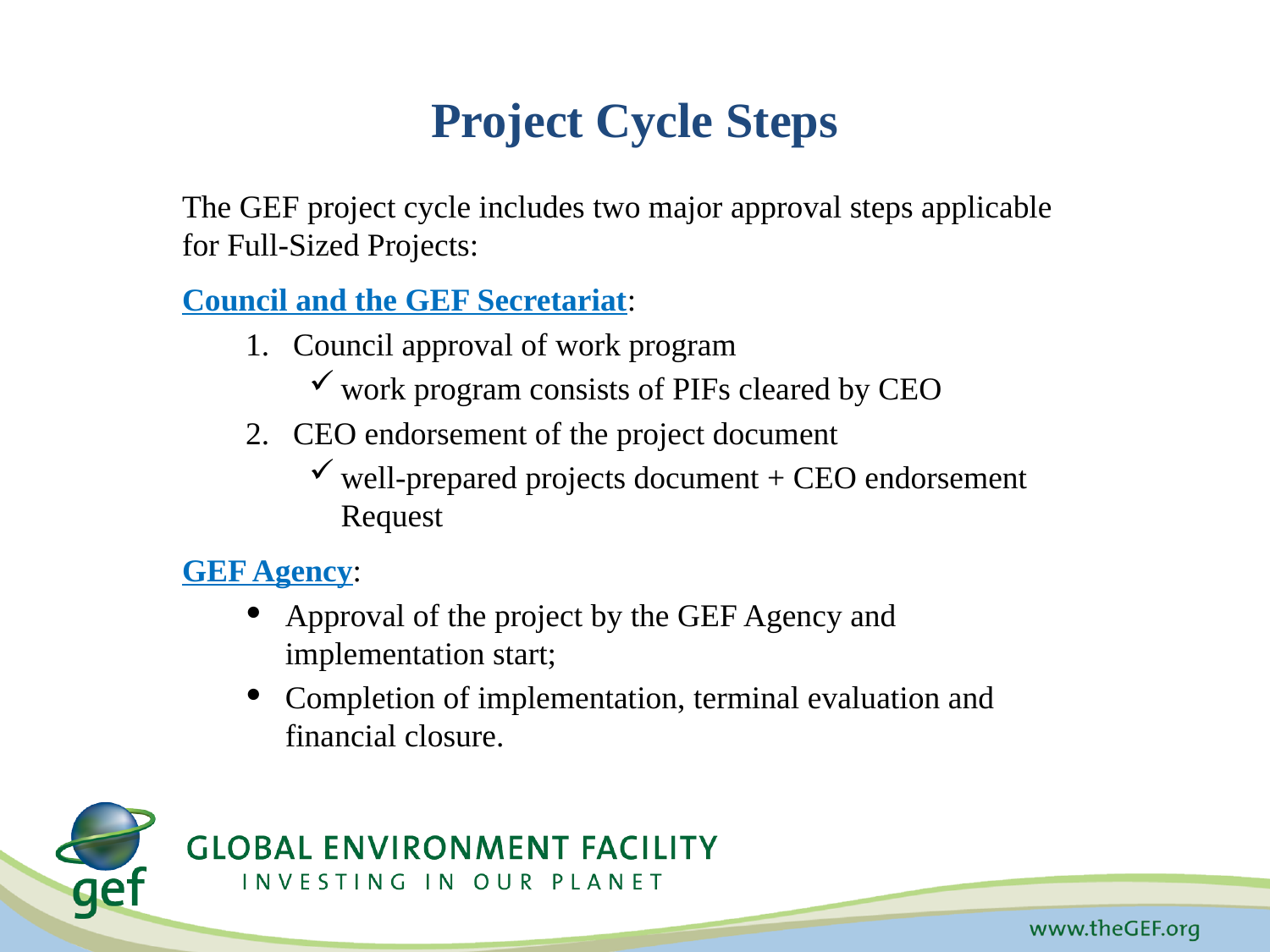

# Project Cycle Steps
The GEF project cycle includes two major approval steps applicable for Full-Sized Projects:
Council and the GEF Secretariat:
Council approval of work program
work program consists of PIFs cleared by CEO
CEO endorsement of the project document
well-prepared projects document + CEO endorsement Request
GEF Agency:
Approval of the project by the GEF Agency and implementation start;
Completion of implementation, terminal evaluation and financial closure.